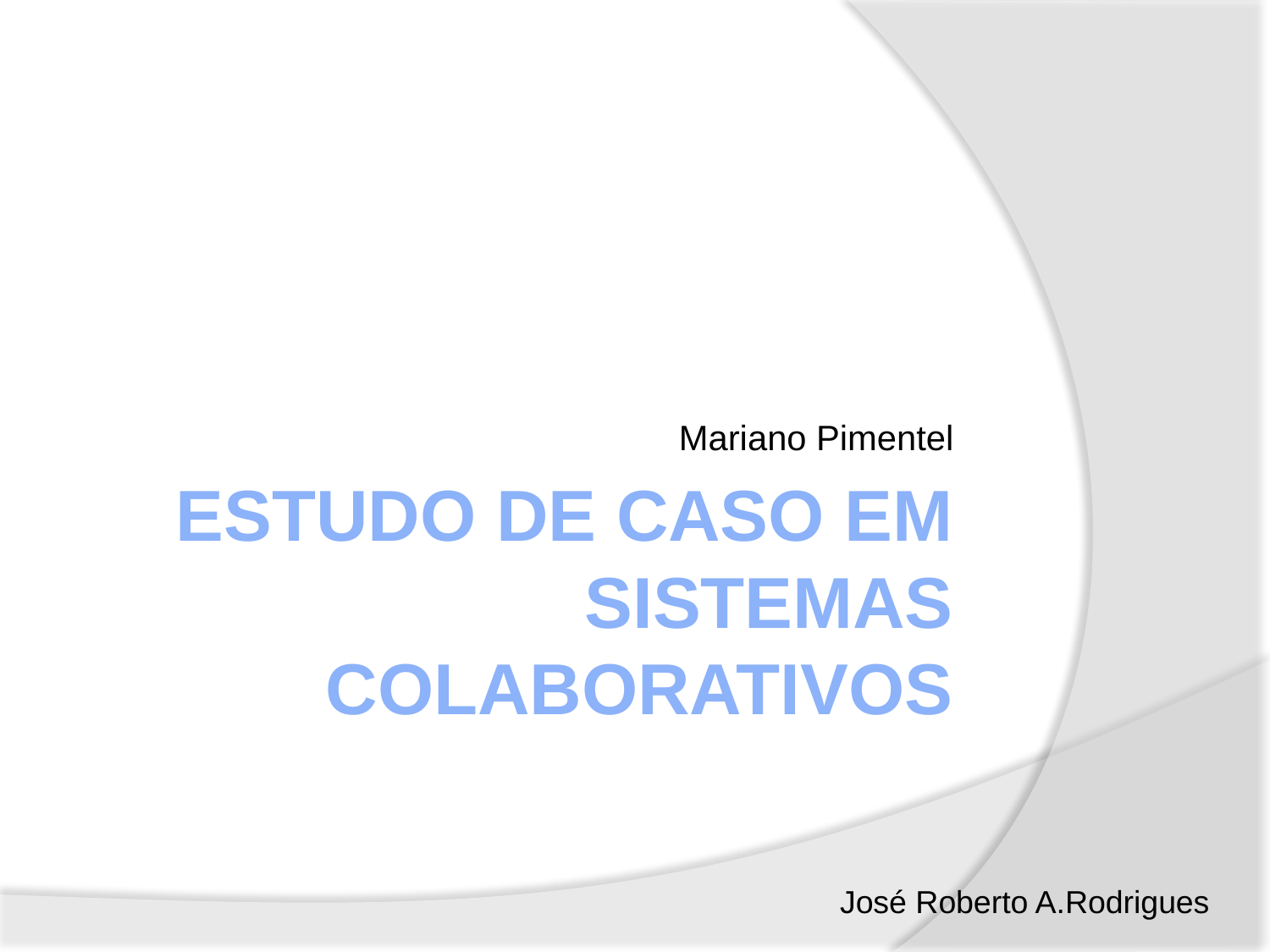

Mariano Pimentel
# Estudo de caso em sistemas colaborativos
José Roberto A.Rodrigues